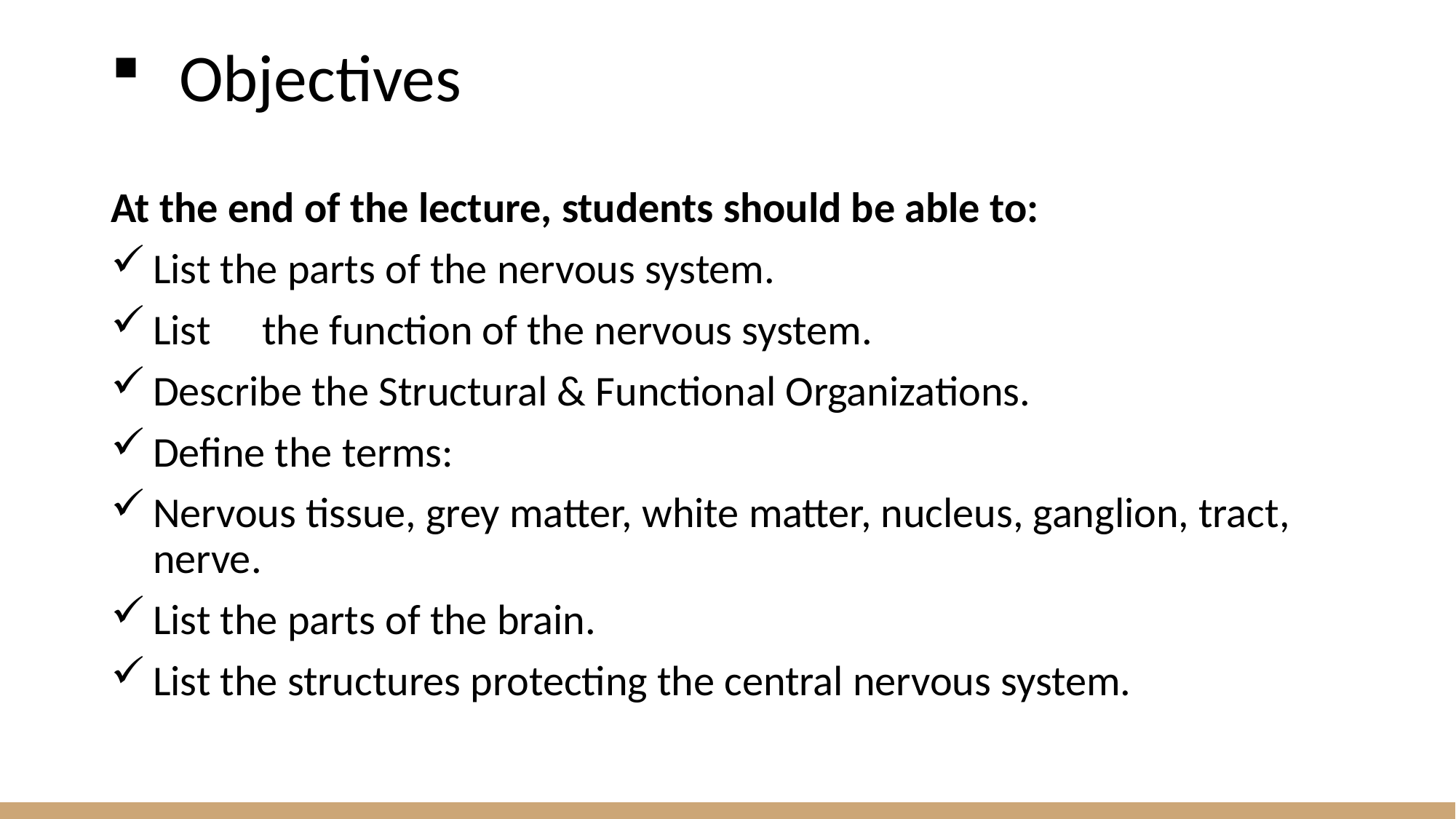

# Objectives
At the end of the lecture, students should be able to:
List the parts of the nervous system.
List	the function of the nervous system.
Describe the Structural & Functional Organizations.
Define the terms:
Nervous tissue, grey matter, white matter, nucleus, ganglion, tract,  nerve.
List the parts of the brain.
List the structures protecting the central nervous system.